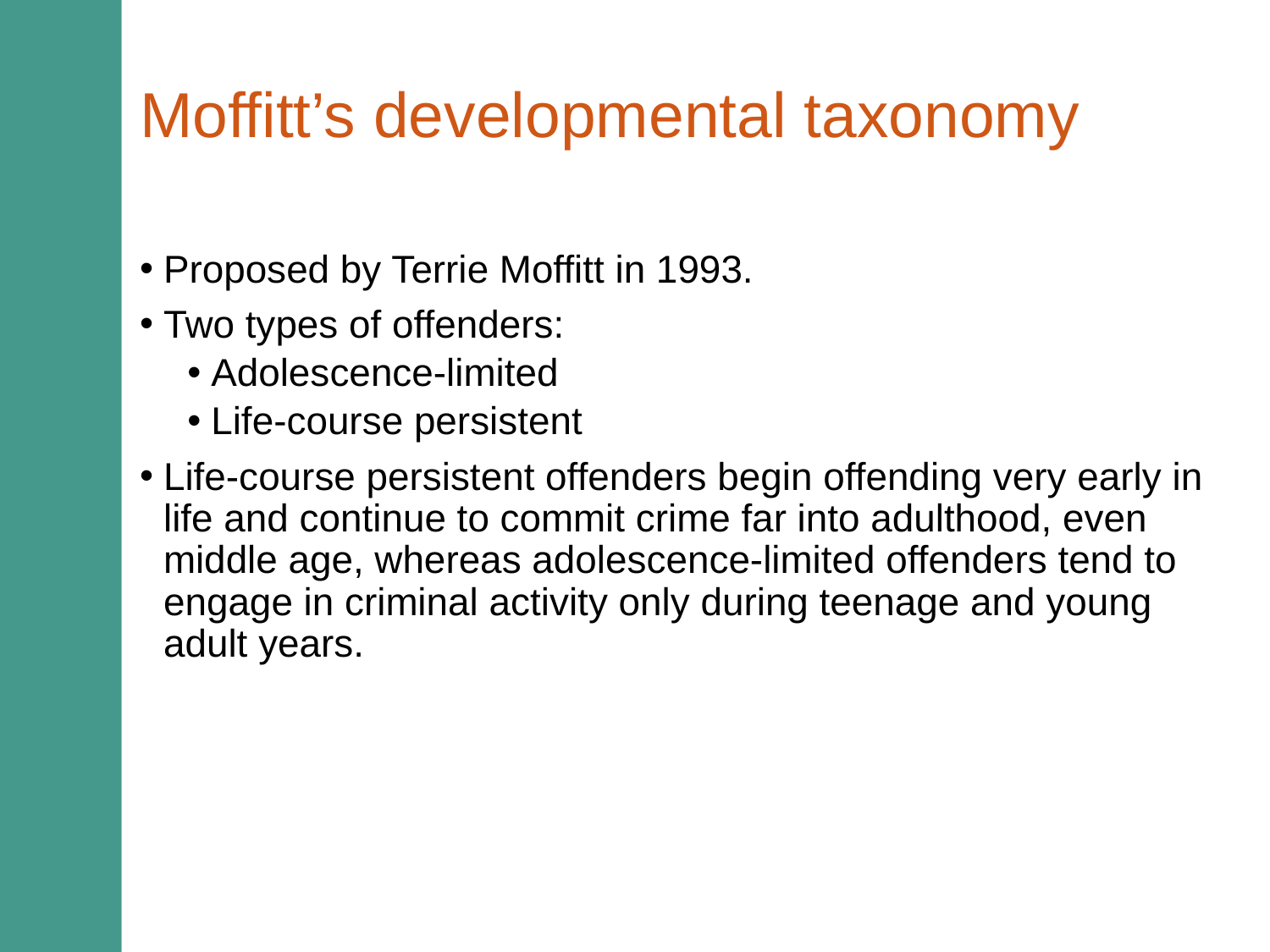

# Moffitt’s developmental taxonomy
Proposed by Terrie Moffitt in 1993.
Two types of offenders:
Adolescence-limited
Life-course persistent
Life-course persistent offenders begin offending very early in life and continue to commit crime far into adulthood, even middle age, whereas adolescence-limited offenders tend to engage in criminal activity only during teenage and young adult years.